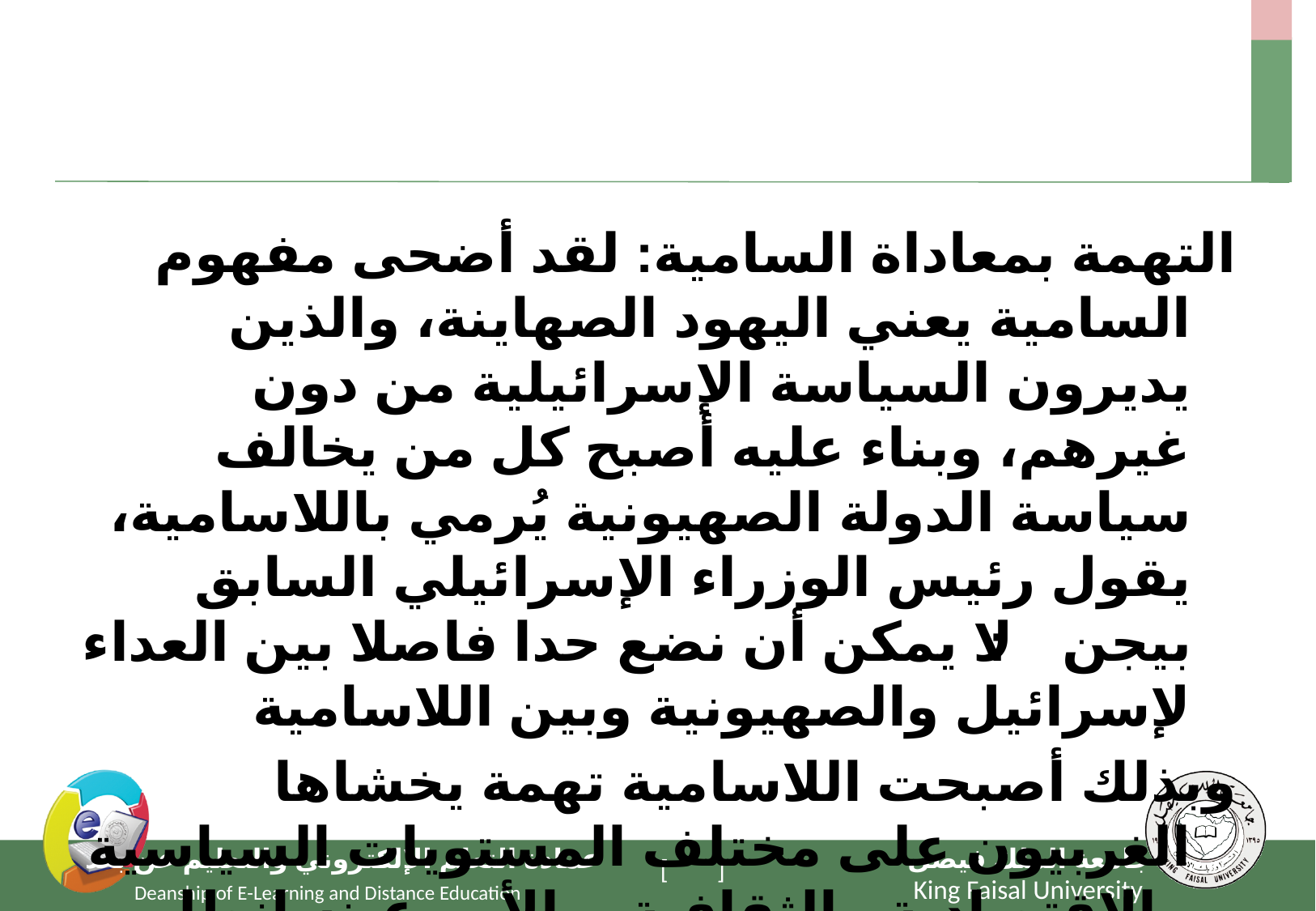

#
التهمة بمعاداة السامية: لقد أضحى مفهوم السامية يعني اليهود الصهاينة، والذين يديرون السياسة الإسرائيلية من دون غيرهم، وبناء عليه أصبح كل من يخالف سياسة الدولة الصهيونية يُرمي باللاسامية، يقول رئيس الوزراء الإسرائيلي السابق بيجن : لا يمكن أن نضع حدا فاصلا بين العداء لإسرائيل والصهيونية وبين اللاسامية
وبذلك أصبحت اللاسامية تهمة يخشاها الغربيون على مختلف المستويات السياسية والاقتصادية والثقافية، والأمر عينه انطلى على المستشرقين الذين أضحوا يتجنبون آثارها، بل إثارة كل ما من شأنه أن يوقعهم في هذه التهمة.